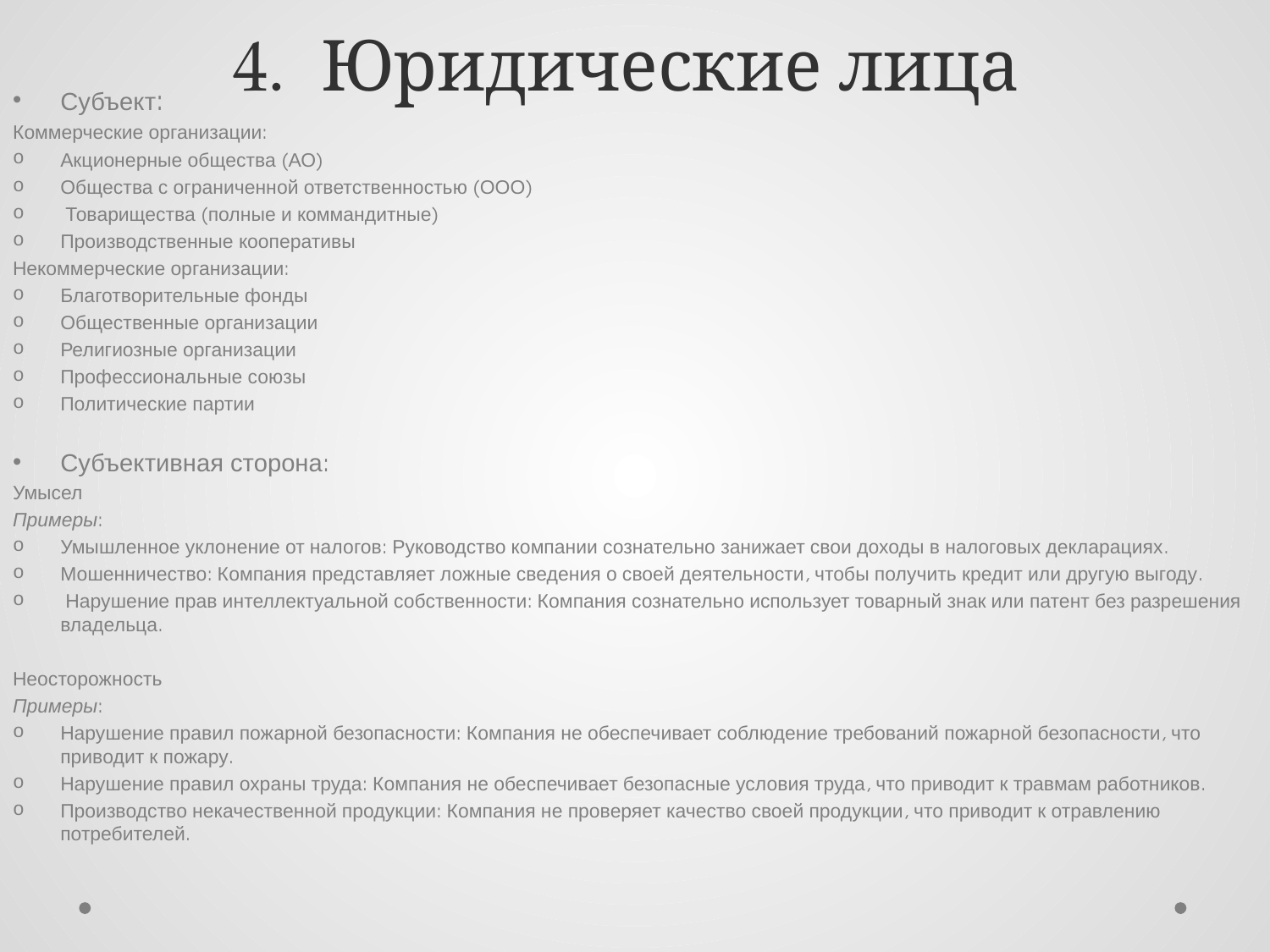

# 4.  Юридические лица
Субъект:
Коммерческие организации:
Акционерные общества (АО)
Общества с ограниченной ответственностью (ООО)
 Товарищества (полные и коммандитные)
Производственные кооперативы
Некоммерческие организации:
Благотворительные фонды
Общественные организации
Религиозные организации
Профессиональные союзы
Политические партии

Субъективная сторона:
Умысел
Примеры:
Умышленное уклонение от налогов: Руководство компании сознательно занижает свои доходы в налоговых декларациях.
Мошенничество: Компания представляет ложные сведения о своей деятельности, чтобы получить кредит или другую выгоду.
 Нарушение прав интеллектуальной собственности: Компания сознательно использует товарный знак или патент без разрешения владельца.

Неосторожность
Примеры:
Нарушение правил пожарной безопасности: Компания не обеспечивает соблюдение требований пожарной безопасности, что приводит к пожару.
Нарушение правил охраны труда: Компания не обеспечивает безопасные условия труда, что приводит к травмам работников.
Производство некачественной продукции: Компания не проверяет качество своей продукции, что приводит к отравлению потребителей.